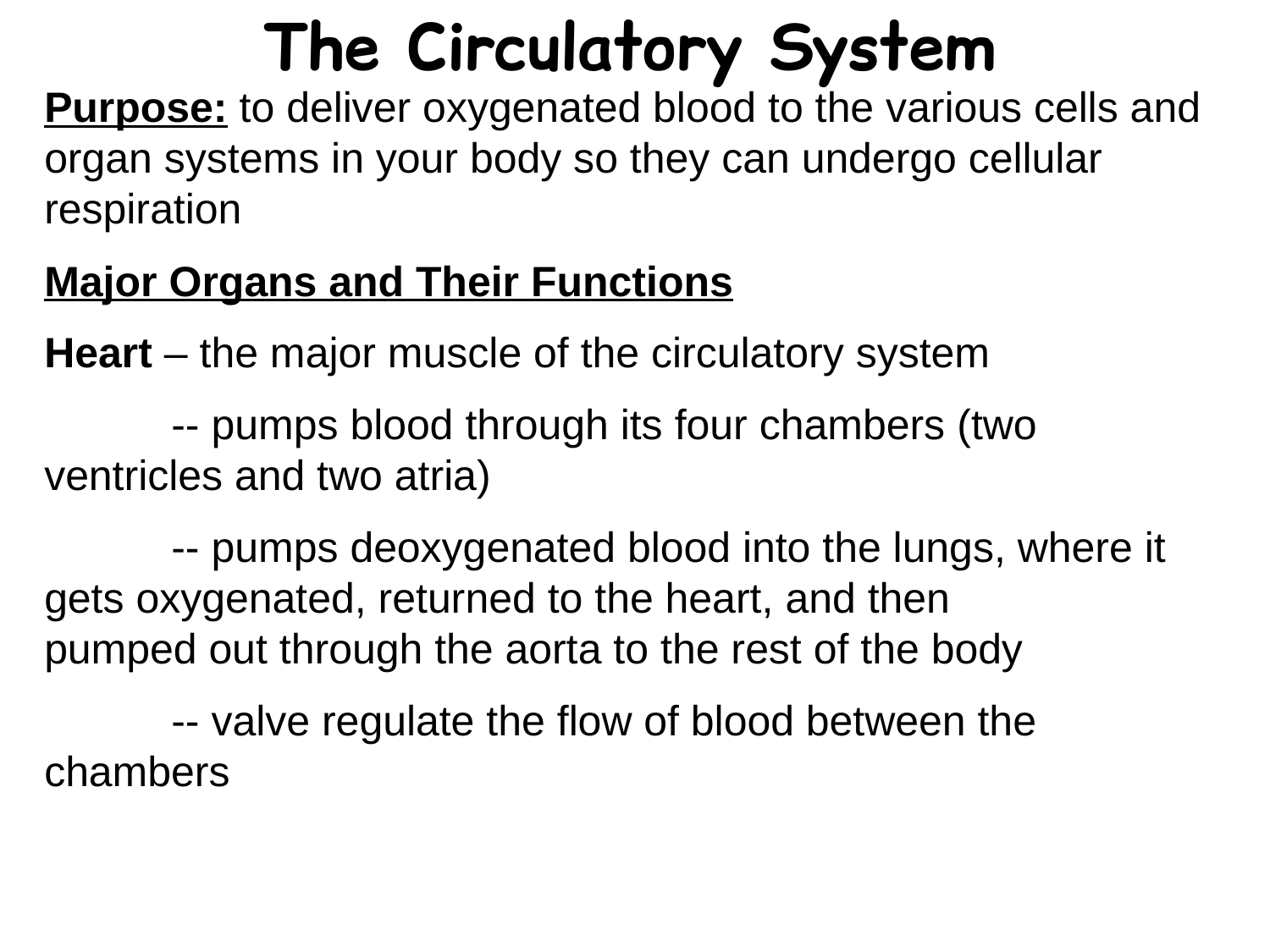

The Circulatory System
Purpose: to deliver oxygenated blood to the various cells and organ systems in your body so they can undergo cellular respiration
Major Organs and Their Functions
Heart – the major muscle of the circulatory system
	-- pumps blood through its four chambers (two 	ventricles and two atria)
	-- pumps deoxygenated blood into the lungs, where it 	gets oxygenated, returned to the heart, and then 	pumped out through the aorta to the rest of the body
	-- valve regulate the flow of blood between the 	chambers